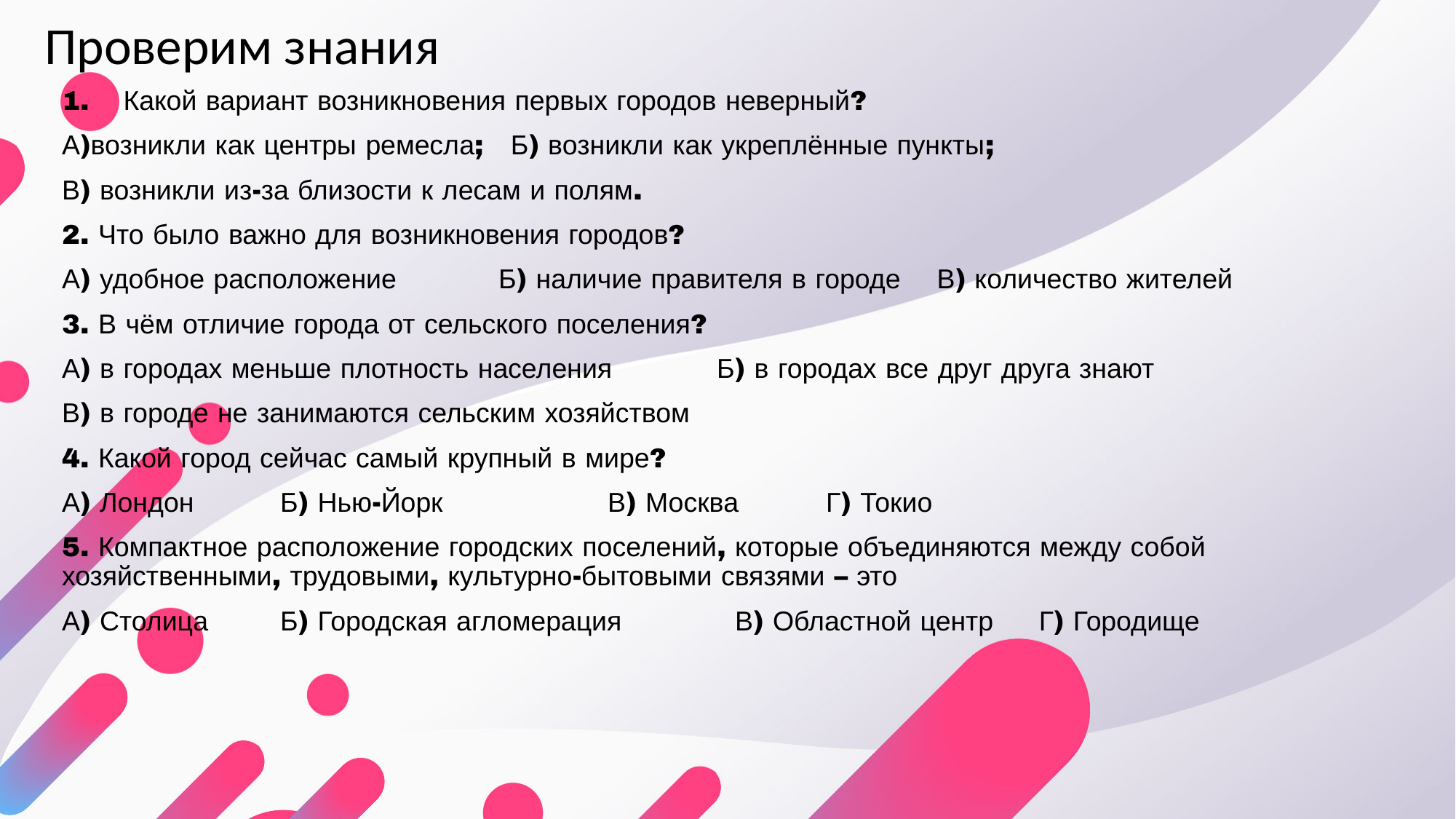

# Проверим знания
Какой вариант возникновения первых городов неверный?
А)возникли как центры ремесла;   Б) возникли как укреплённые пункты;
В) возникли из-за близости к лесам и полям.
2. Что было важно для возникновения городов?
А) удобное расположение	Б) наличие правителя в городе    В) количество жителей
3. В чём отличие города от сельского поселения?
А) в городах меньше плотность населения	Б) в городах все друг друга знают
В) в городе не занимаются сельским хозяйством
4. Какой город сейчас самый крупный в мире?
А) Лондон	Б) Нью-Йорк		В) Москва	Г) Токио
5. Компактное расположение городских поселений, которые объединяются между собой хозяйственными, трудовыми, культурно-бытовыми связями – это
А) Столица	Б) Городская агломерация	  В) Областной центр     Г) Городище